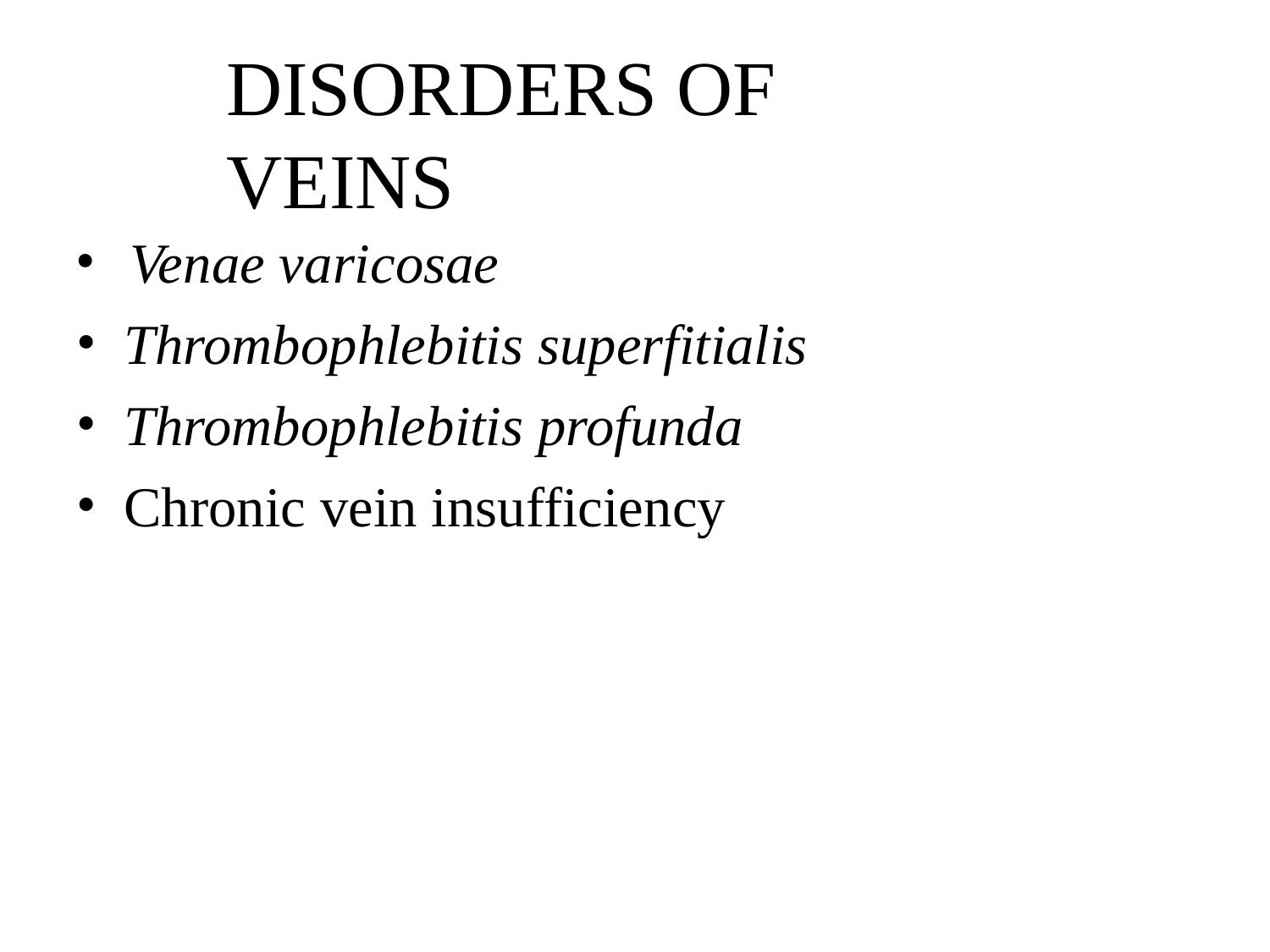

DISORDERS OF VEINS
Venae varicosae
Thrombophlebitis superfitialis
Thrombophlebitis profunda
Chronic vein insufficiency